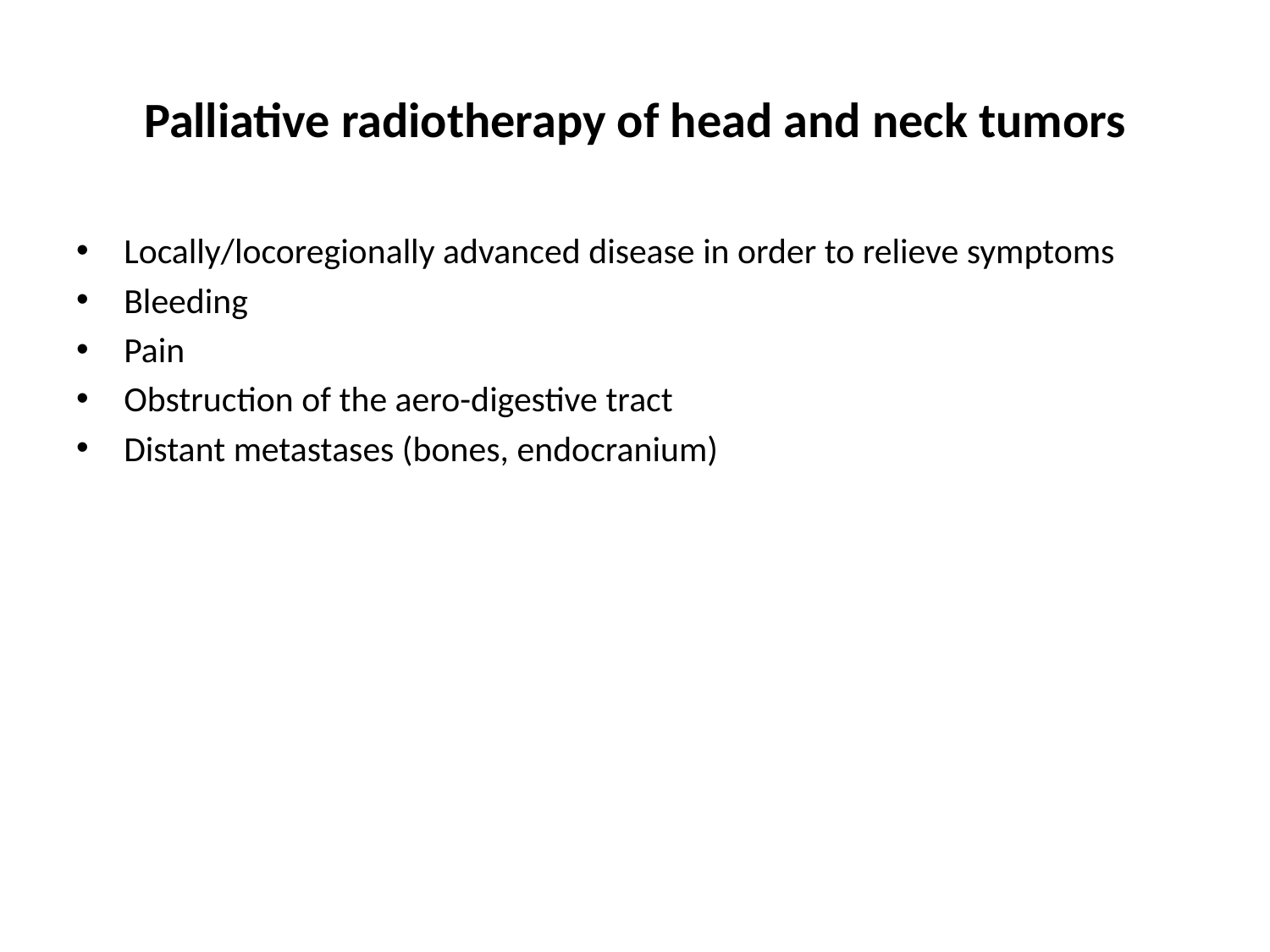

# Palliative radiotherapy of head and neck tumors
Locally/locoregionally advanced disease in order to relieve symptoms
Bleeding
Pain
Obstruction of the aero-digestive tract
Distant metastases (bones, endocranium)